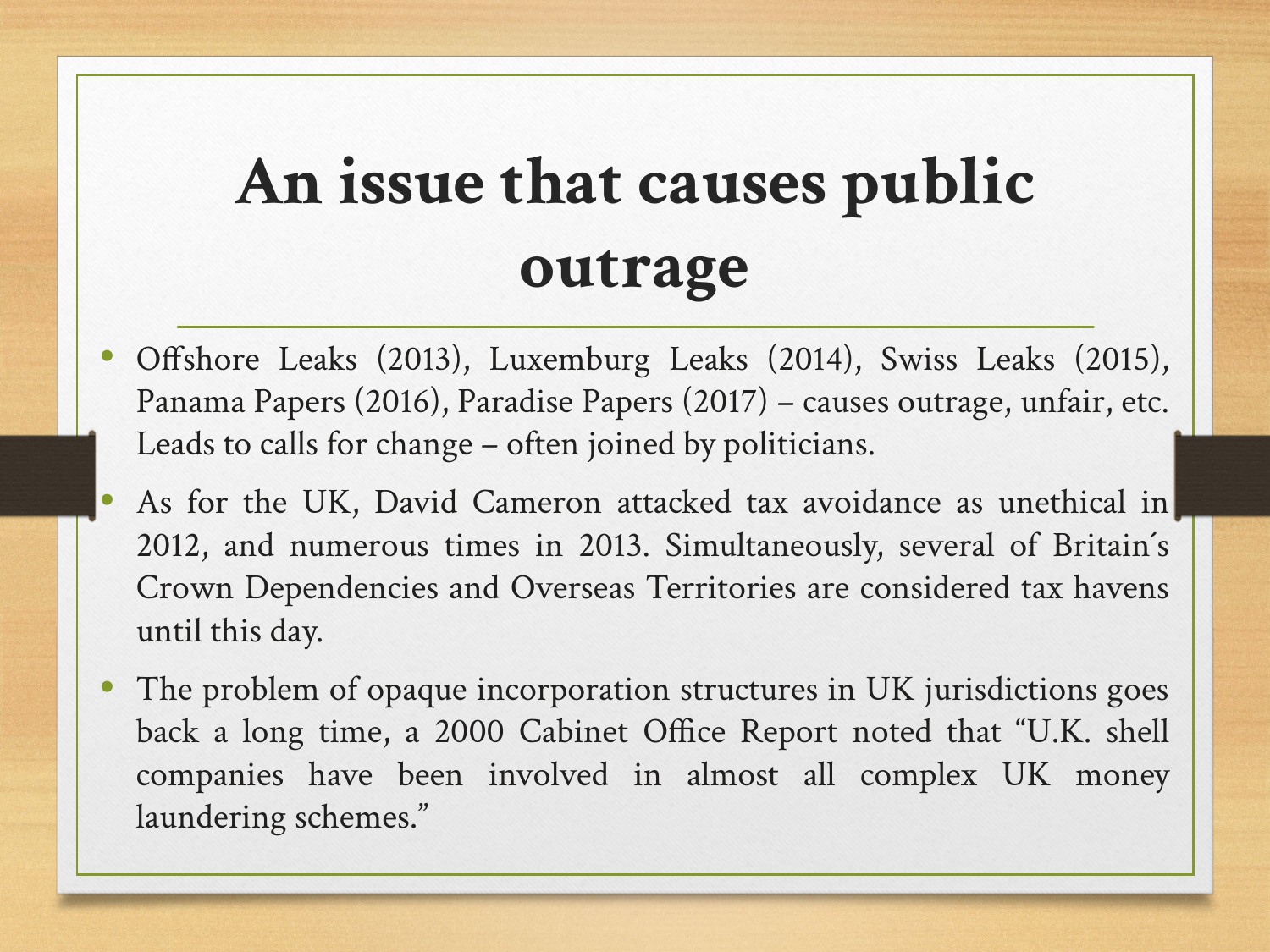

# An issue that causes public outrage
Offshore Leaks (2013), Luxemburg Leaks (2014), Swiss Leaks (2015), Panama Papers (2016), Paradise Papers (2017) – causes outrage, unfair, etc. Leads to calls for change – often joined by politicians.
As for the UK, David Cameron attacked tax avoidance as unethical in 2012, and numerous times in 2013. Simultaneously, several of Britain´s Crown Dependencies and Overseas Territories are considered tax havens until this day.
The problem of opaque incorporation structures in UK jurisdictions goes back a long time, a 2000 Cabinet Office Report noted that “U.K. shell companies have been involved in almost all complex UK money laundering schemes.”